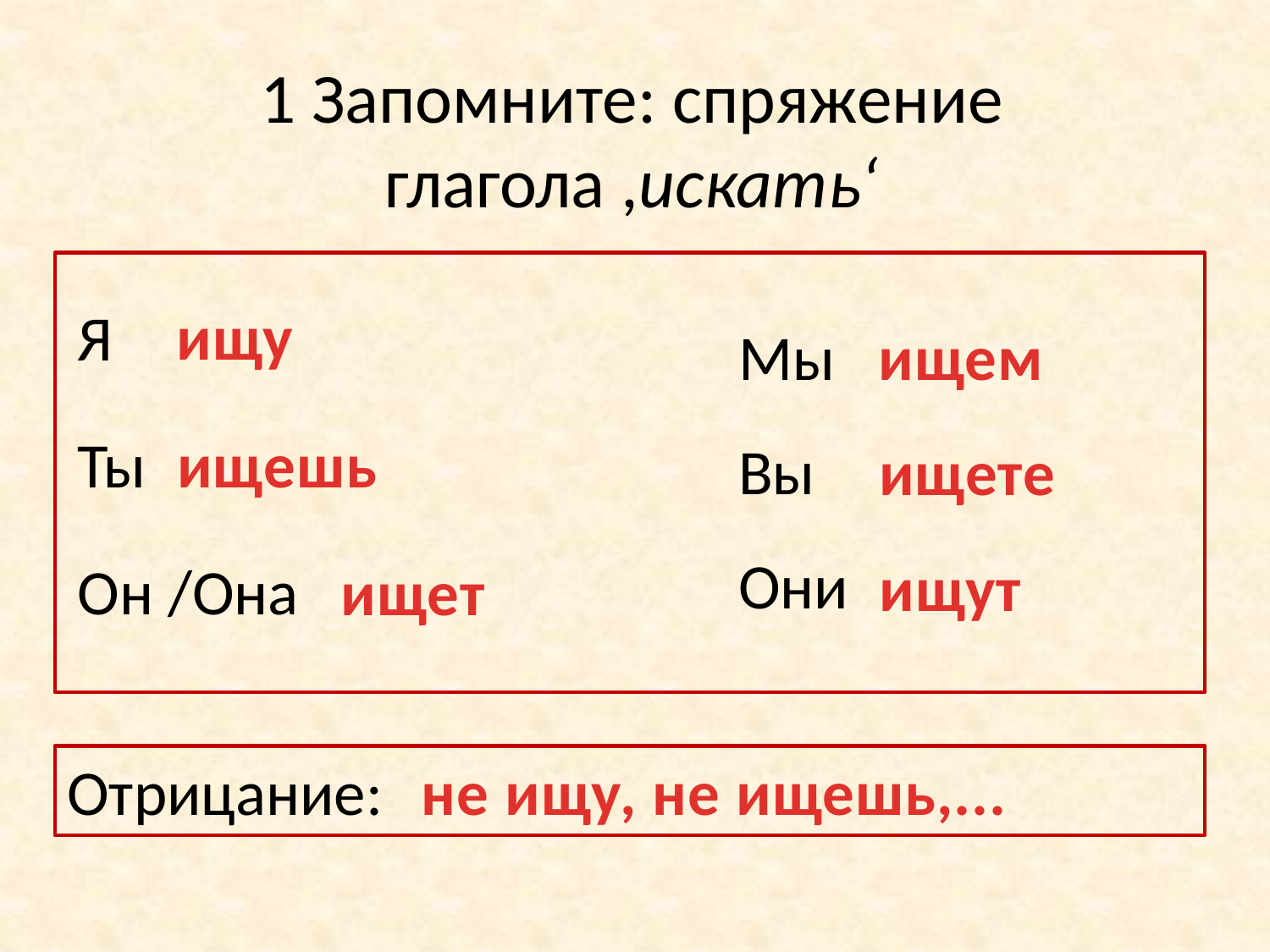

1 Запомните: спряжение глагола ,искать‘

Я
Ты
Он /Она
ищу
Мы
Вы
Они
ищем
ищешь
ищете
ищут
ищет

не ищу, не ищешь,...
Отрицание: